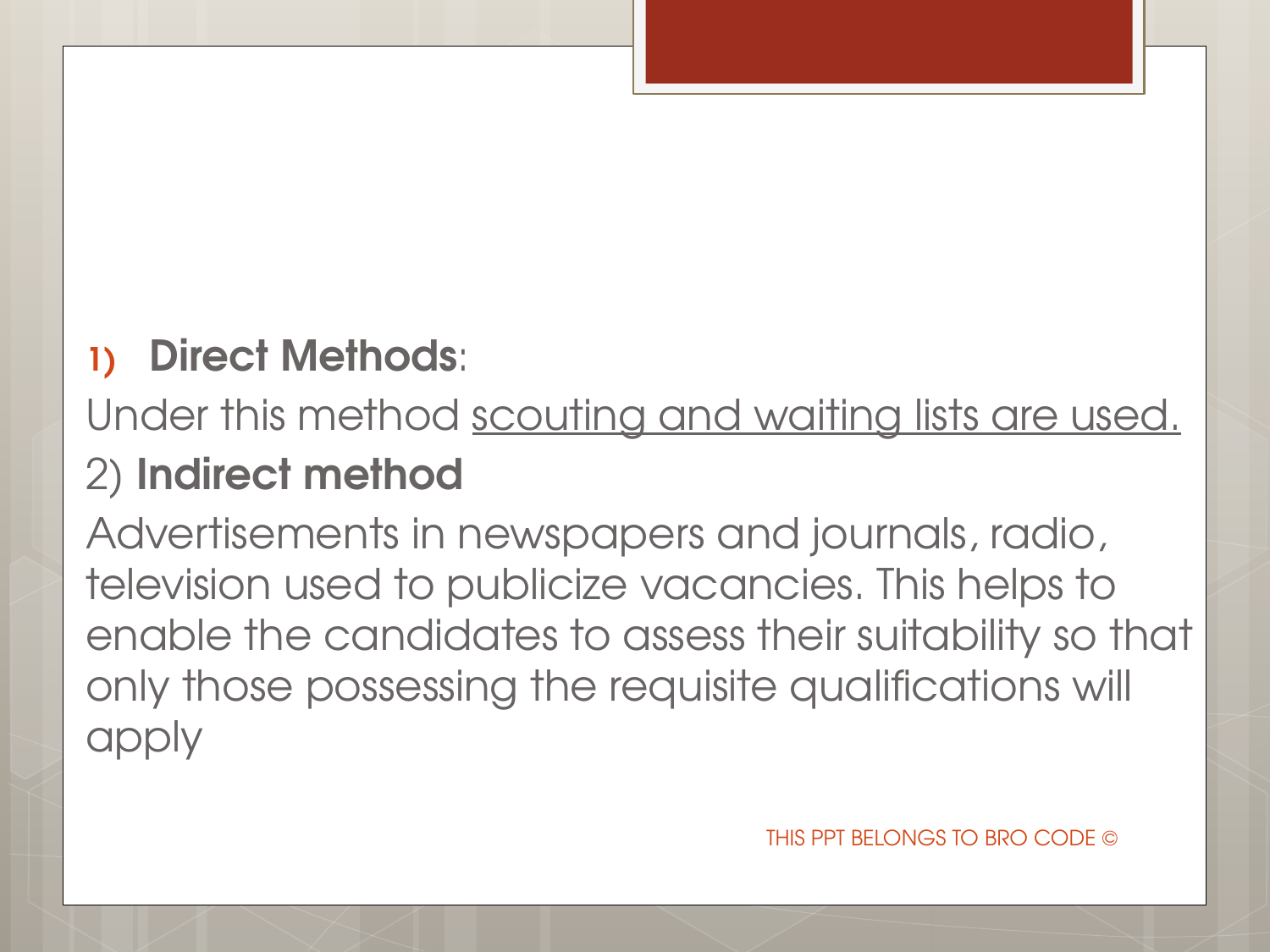

Direct Methods:
Under this method scouting and waiting lists are used.
2) Indirect method
Advertisements in newspapers and journals, radio, television used to publicize vacancies. This helps to enable the candidates to assess their suitability so that only those possessing the requisite qualifications will apply
THIS PPT BELONGS TO BRO CODE ©